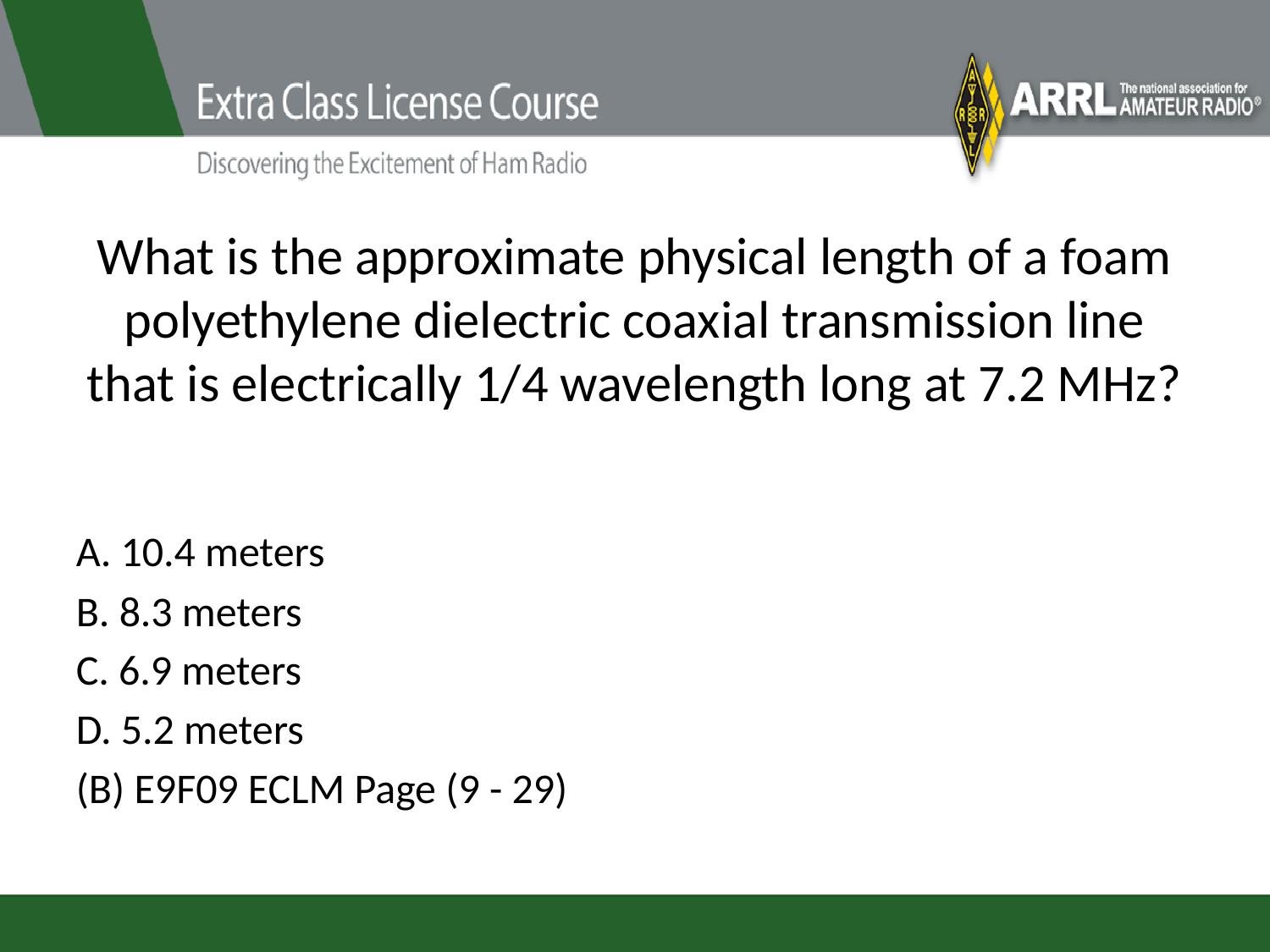

# What is the approximate physical length of a foam polyethylene dielectric coaxial transmission line that is electrically 1/4 wavelength long at 7.2 MHz?
A. 10.4 meters
B. 8.3 meters
C. 6.9 meters
D. 5.2 meters
(B) E9F09 ECLM Page (9 - 29)